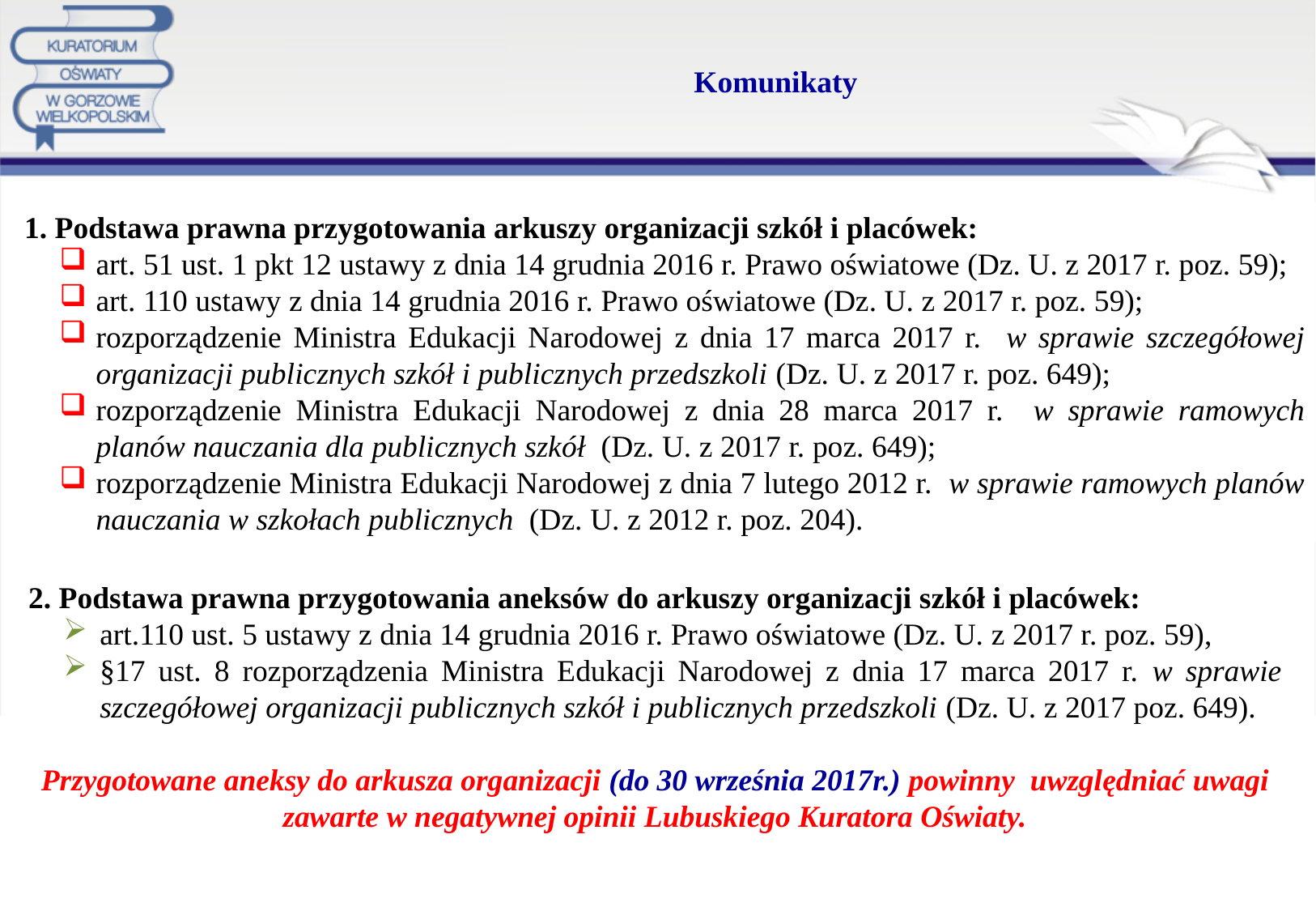

# Komunikaty
1. Podstawa prawna przygotowania arkuszy organizacji szkół i placówek:
art. 51 ust. 1 pkt 12 ustawy z dnia 14 grudnia 2016 r. Prawo oświatowe (Dz. U. z 2017 r. poz. 59);
art. 110 ustawy z dnia 14 grudnia 2016 r. Prawo oświatowe (Dz. U. z 2017 r. poz. 59);
rozporządzenie Ministra Edukacji Narodowej z dnia 17 marca 2017 r.  w sprawie szczegółowej organizacji publicznych szkół i publicznych przedszkoli (Dz. U. z 2017 r. poz. 649);
rozporządzenie Ministra Edukacji Narodowej z dnia 28 marca 2017 r.  w sprawie ramowych planów nauczania dla publicznych szkół  (Dz. U. z 2017 r. poz. 649);
rozporządzenie Ministra Edukacji Narodowej z dnia 7 lutego 2012 r.  w sprawie ramowych planów nauczania w szkołach publicznych  (Dz. U. z 2012 r. poz. 204).
2. Podstawa prawna przygotowania aneksów do arkuszy organizacji szkół i placówek:
art.110 ust. 5 ustawy z dnia 14 grudnia 2016 r. Prawo oświatowe (Dz. U. z 2017 r. poz. 59),
§17 ust. 8 rozporządzenia Ministra Edukacji Narodowej z dnia 17 marca 2017 r. w sprawie szczegółowej organizacji publicznych szkół i publicznych przedszkoli (Dz. U. z 2017 poz. 649).

Przygotowane aneksy do arkusza organizacji (do 30 września 2017r.) powinny  uwzględniać uwagi zawarte w negatywnej opinii Lubuskiego Kuratora Oświaty.